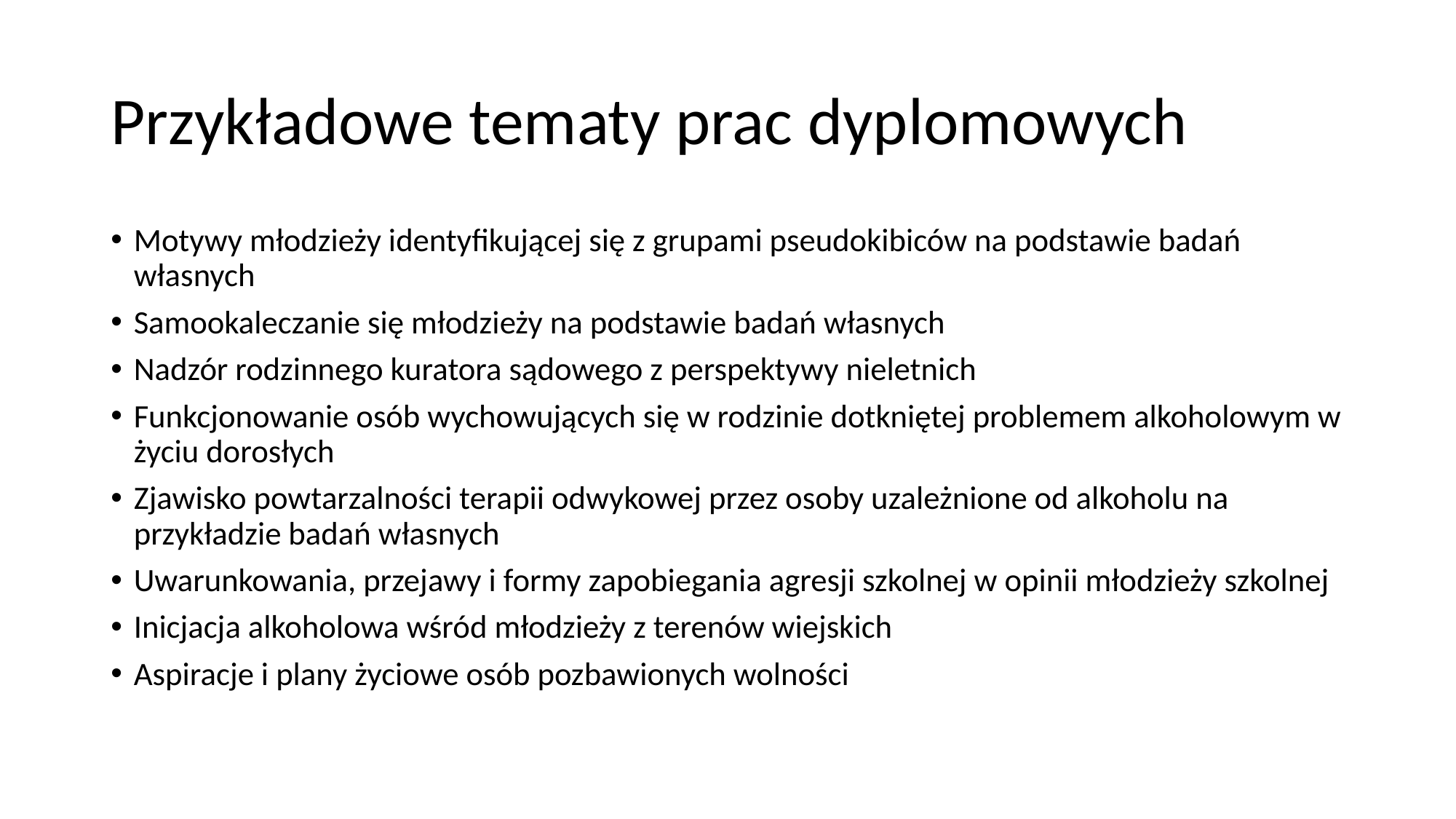

# Przykładowe tematy prac dyplomowych
Motywy młodzieży identyfikującej się z grupami pseudokibiców na podstawie badań własnych
Samookaleczanie się młodzieży na podstawie badań własnych
Nadzór rodzinnego kuratora sądowego z perspektywy nieletnich
Funkcjonowanie osób wychowujących się w rodzinie dotkniętej problemem alkoholowym w życiu dorosłych
Zjawisko powtarzalności terapii odwykowej przez osoby uzależnione od alkoholu na przykładzie badań własnych
Uwarunkowania, przejawy i formy zapobiegania agresji szkolnej w opinii młodzieży szkolnej
Inicjacja alkoholowa wśród młodzieży z terenów wiejskich
Aspiracje i plany życiowe osób pozbawionych wolności